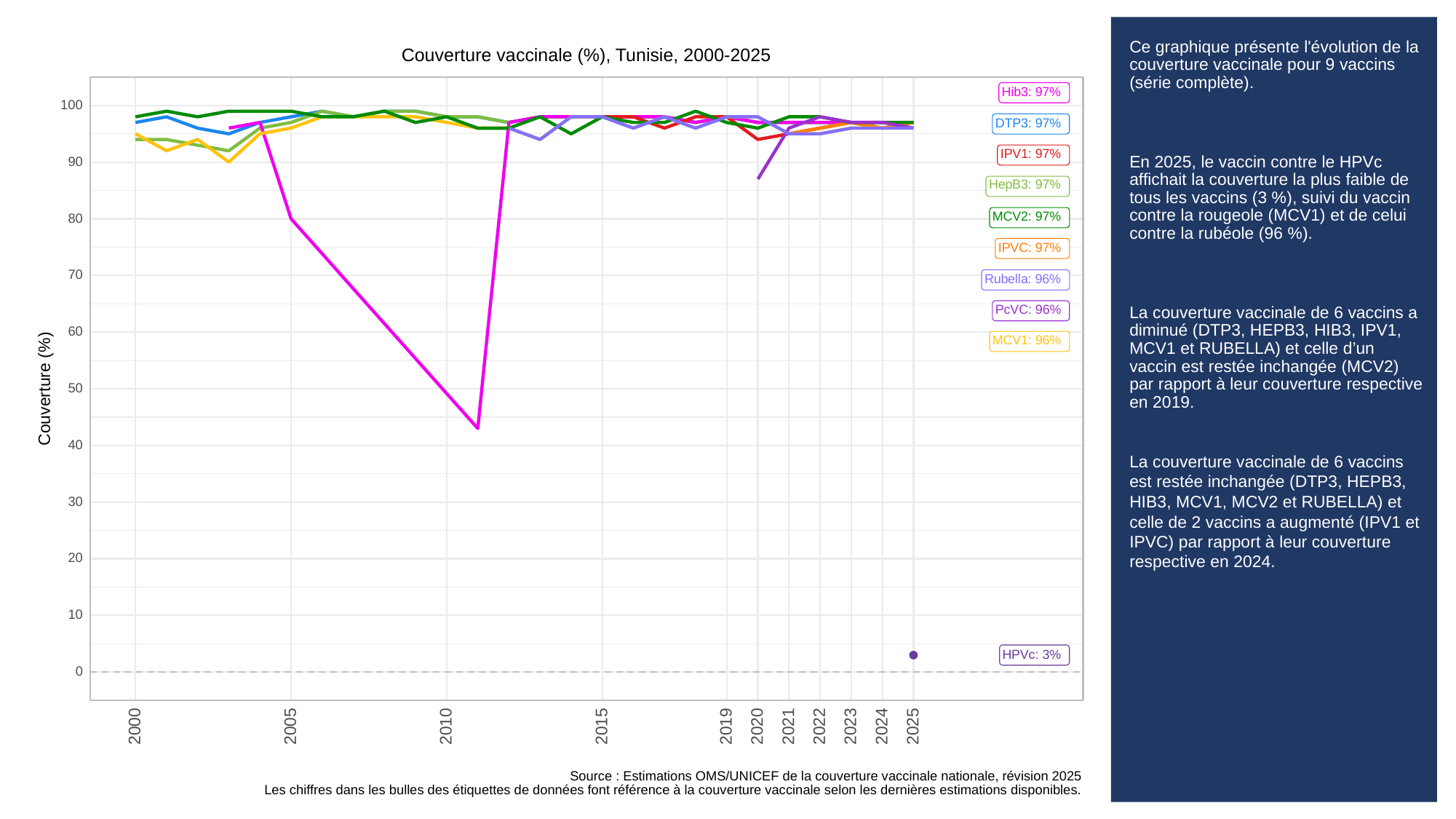

# Ce graphique présente l'évolution de la couverture vaccinale pour 9 vaccins (série complète).

En 2025, le vaccin contre le HPVc affichait la couverture la plus faible de tous les vaccins (3 %), suivi du vaccin contre la rougeole (MCV1) et de celui contre la rubéole (96 %).

La couverture vaccinale de 6 vaccins a diminué (DTP3, HEPB3, HIB3, IPV1, MCV1 et RUBELLA) et celle d’un vaccin est restée inchangée (MCV2) par rapport à leur couverture respective en 2019.

La couverture vaccinale de 6 vaccins est restée inchangée (DTP3, HEPB3, HIB3, MCV1, MCV2 et RUBELLA) et celle de 2 vaccins a augmenté (IPV1 et IPVC) par rapport à leur couverture respective en 2024.

Couverture vaccinale (%), Tunisie, 2000-2025

Hib3: 97%

100

DTP3: 97%

IPV1: 97%
90

HepB3: 97%

MCV2: 97%
80

IPVC: 97%

70
Rubella: 96%

PcVC: 96%
60

MCV1: 96%

Couverture (%)
50

40

30

20

10

HPVc: 3%

0

2023
2000
2005
2010
2015
2019
2020
2021
2022
2024
2025
Source : Estimations OMS/UNICEF de la couverture vaccinale nationale, révision 2025
Les chiffres dans les bulles des étiquettes de données font référence à la couverture vaccinale selon les dernières estimations disponibles.